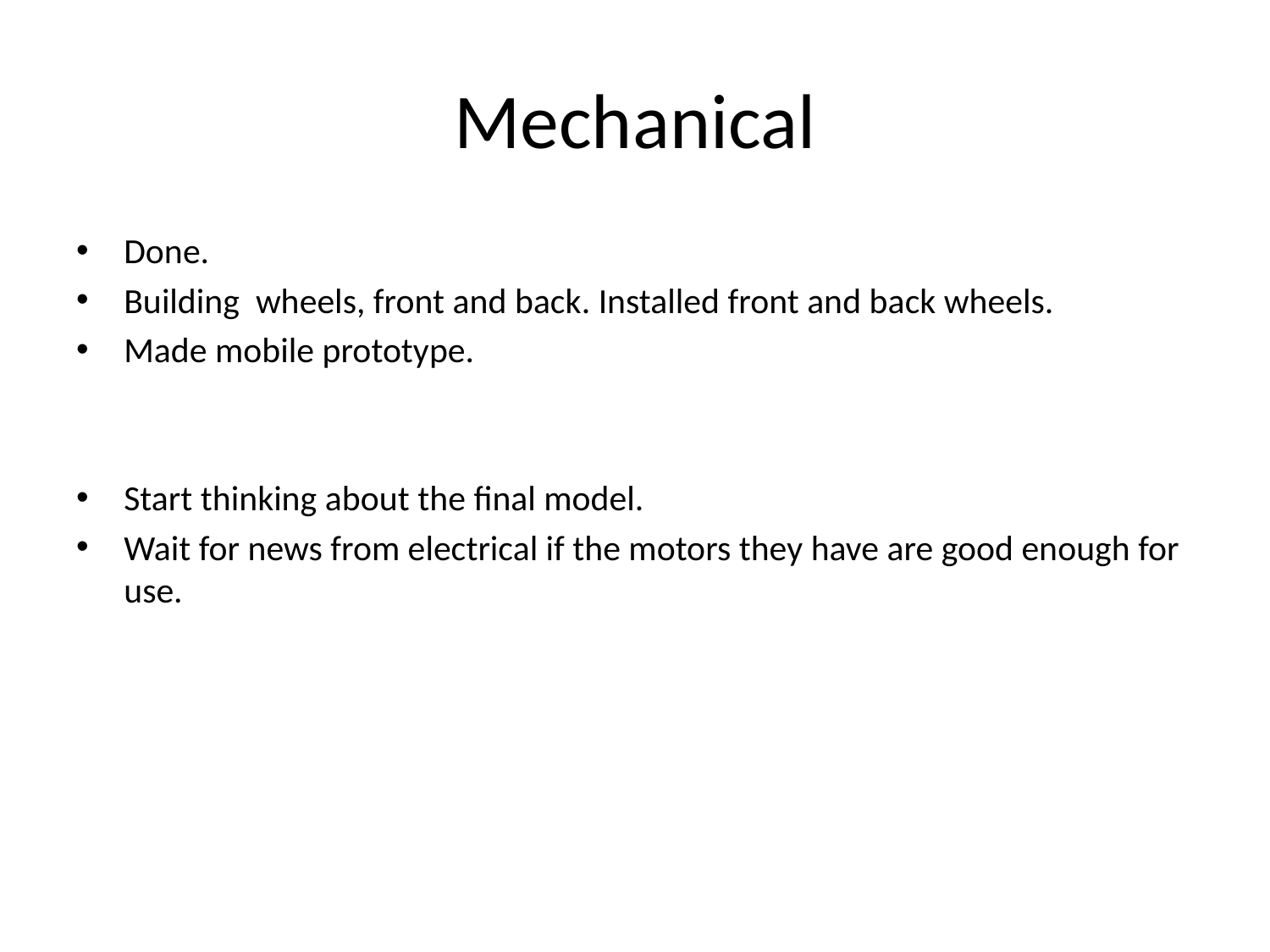

# Mechanical
Done.
Building  wheels, front and back. Installed front and back wheels.
Made mobile prototype.

Start thinking about the final model.
Wait for news from electrical if the motors they have are good enough for use.